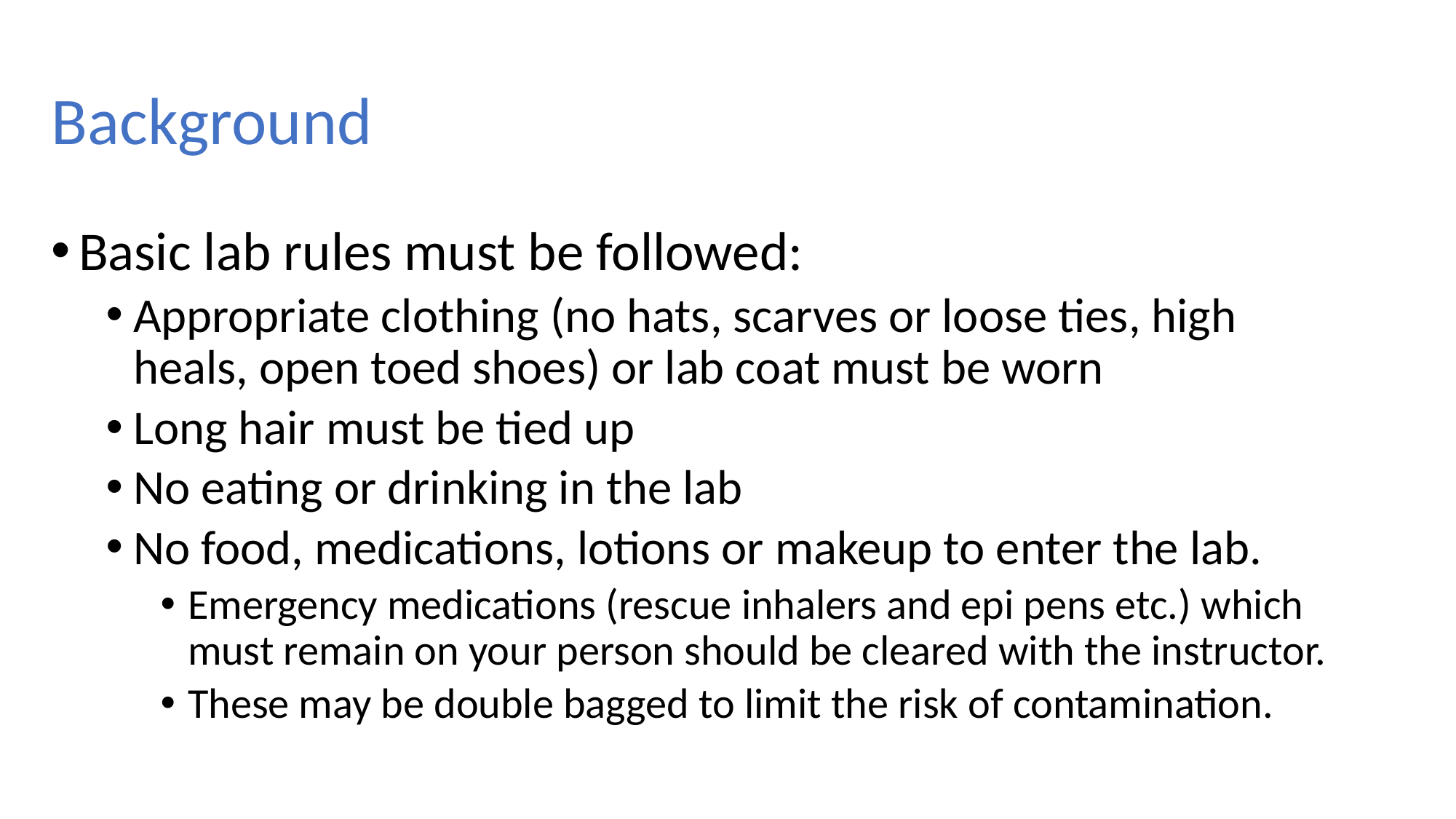

# Background
Basic lab rules must be followed:
Appropriate clothing (no hats, scarves or loose ties, high heals, open toed shoes) or lab coat must be worn
Long hair must be tied up
No eating or drinking in the lab
No food, medications, lotions or makeup to enter the lab.
Emergency medications (rescue inhalers and epi pens etc.) which must remain on your person should be cleared with the instructor.
These may be double bagged to limit the risk of contamination.